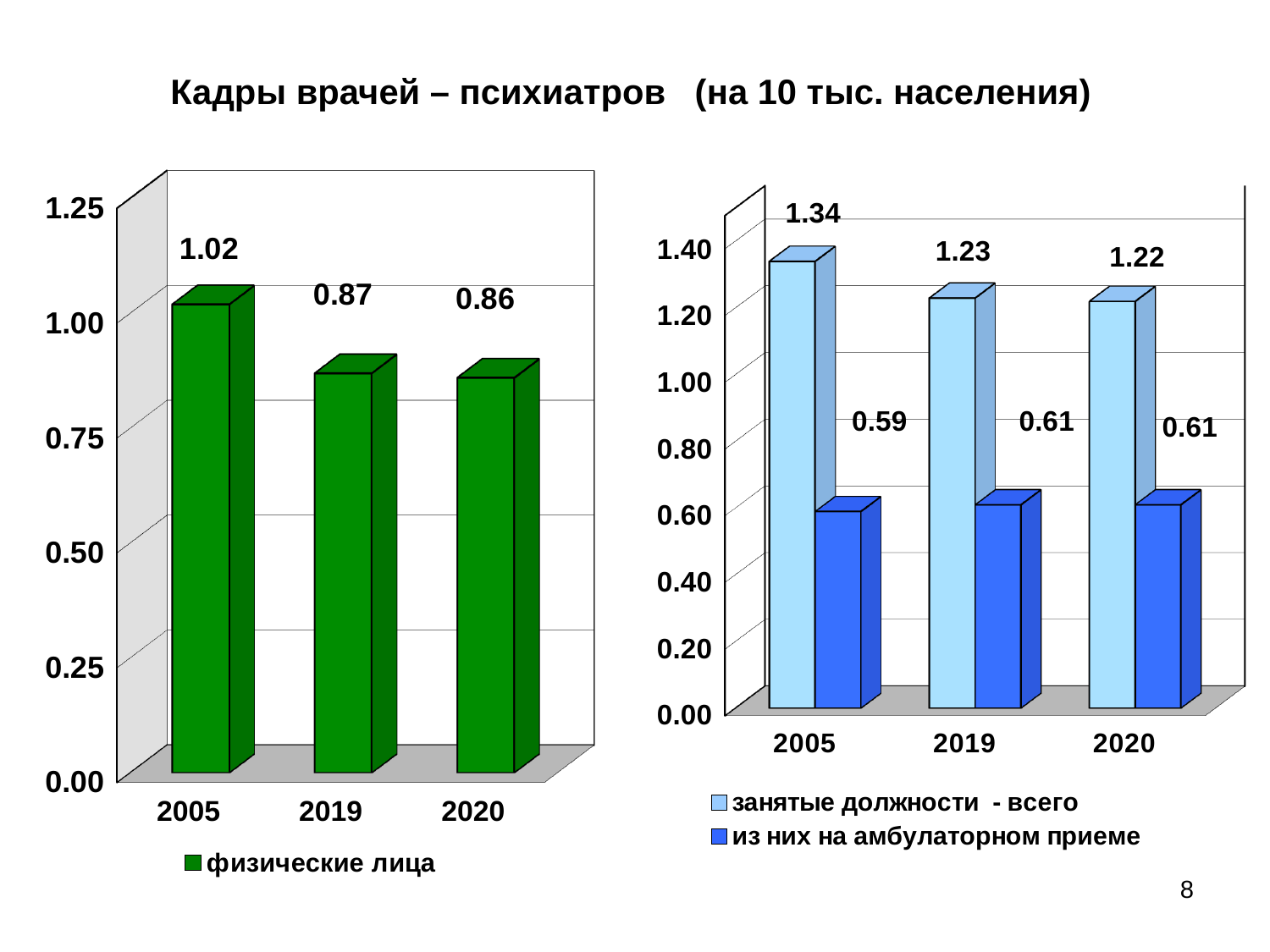

Кадры врачей – психиатров   (на 10 тыс. населения)

[unsupported chart]

[unsupported chart]

8